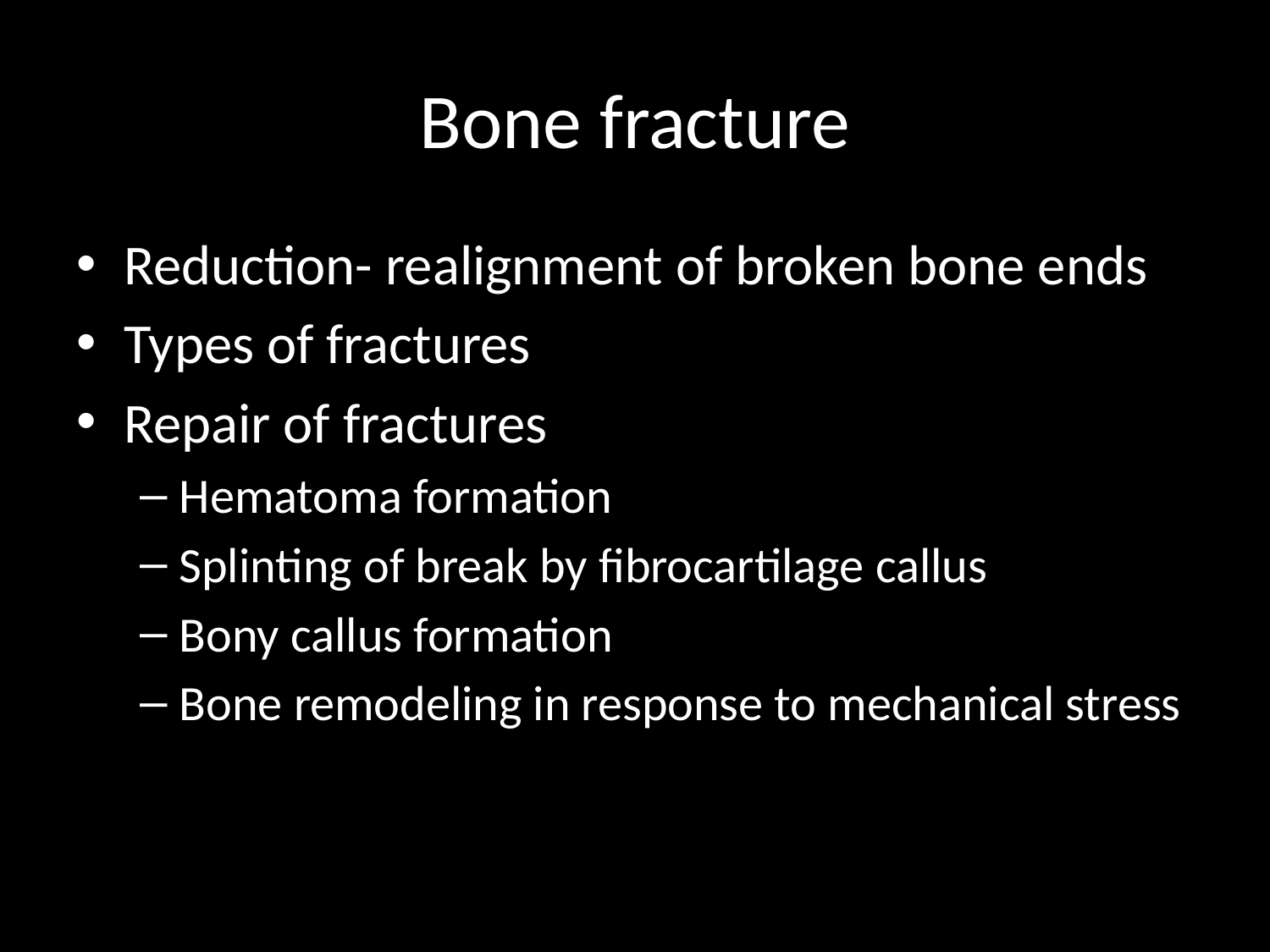

# Bone fracture
Reduction- realignment of broken bone ends
Types of fractures
Repair of fractures
Hematoma formation
Splinting of break by fibrocartilage callus
Bony callus formation
Bone remodeling in response to mechanical stress